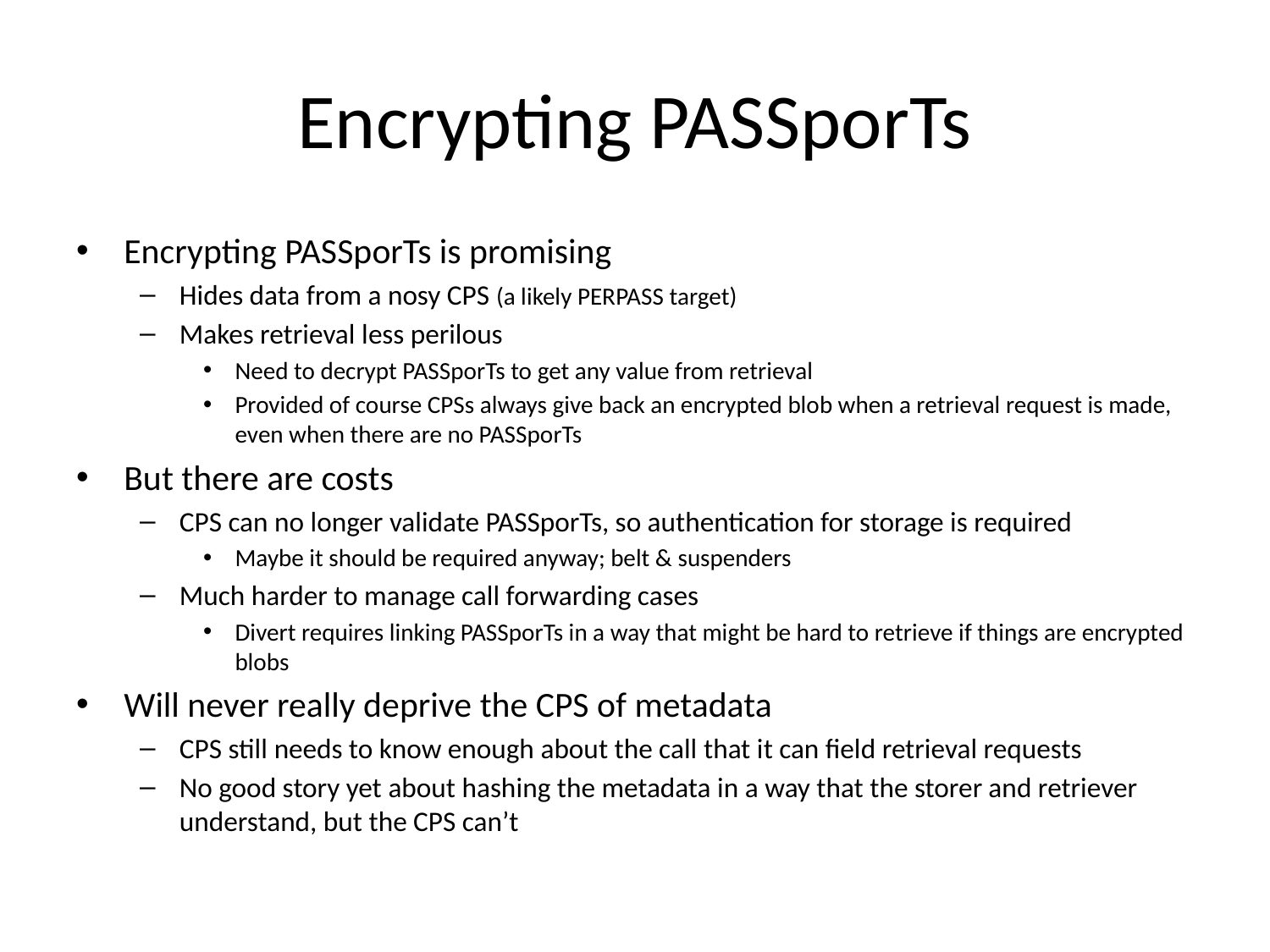

# Encrypting PASSporTs
Encrypting PASSporTs is promising
Hides data from a nosy CPS (a likely PERPASS target)
Makes retrieval less perilous
Need to decrypt PASSporTs to get any value from retrieval
Provided of course CPSs always give back an encrypted blob when a retrieval request is made, even when there are no PASSporTs
But there are costs
CPS can no longer validate PASSporTs, so authentication for storage is required
Maybe it should be required anyway; belt & suspenders
Much harder to manage call forwarding cases
Divert requires linking PASSporTs in a way that might be hard to retrieve if things are encrypted blobs
Will never really deprive the CPS of metadata
CPS still needs to know enough about the call that it can field retrieval requests
No good story yet about hashing the metadata in a way that the storer and retriever understand, but the CPS can’t